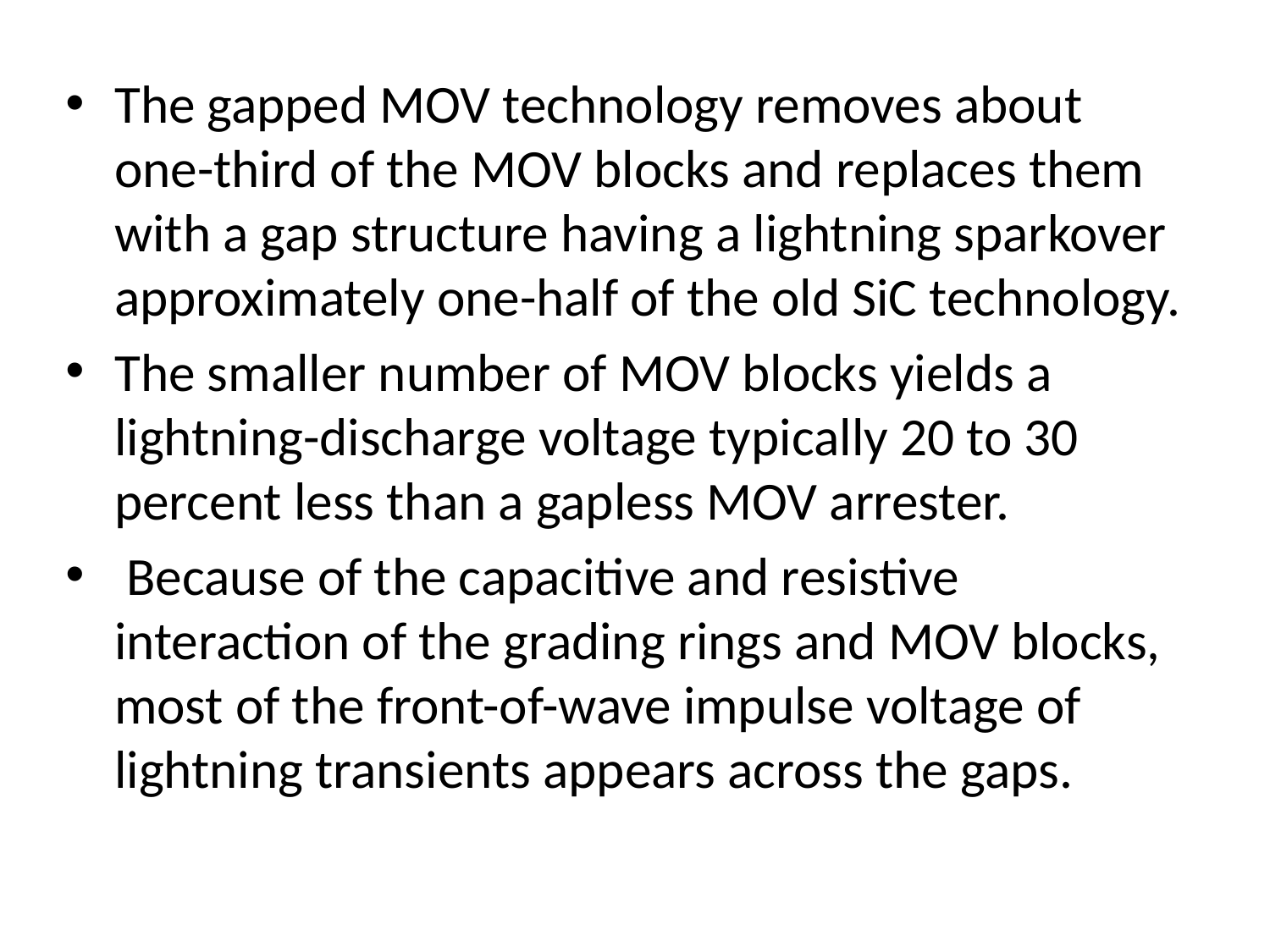

The gapped MOV technology removes about one-third of the MOV blocks and replaces them with a gap structure having a lightning sparkover approximately one-half of the old SiC technology.
The smaller number of MOV blocks yields a lightning-discharge voltage typically 20 to 30 percent less than a gapless MOV arrester.
 Because of the capacitive and resistive interaction of the grading rings and MOV blocks, most of the front-of-wave impulse voltage of lightning transients appears across the gaps.